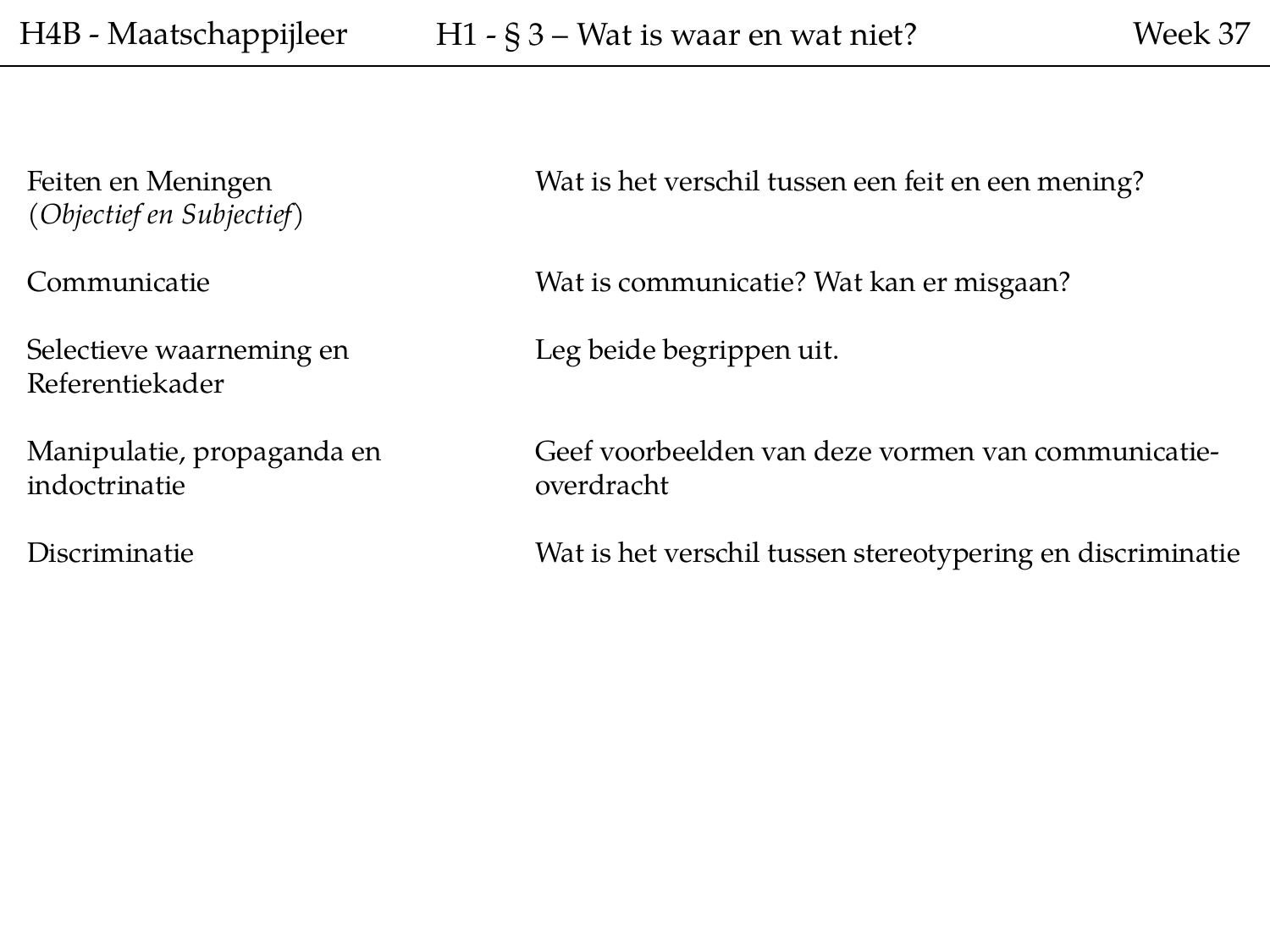

H4B - Maatschappijleer
Week 37
H1 - § 3 – Wat is waar en wat niet?
Feiten en Meningen			Wat is het verschil tussen een feit en een mening?
(Objectief en Subjectief)

Communicatie			Wat is communicatie? Wat kan er misgaan?

Selectieve waarneming en		Leg beide begrippen uit.
Referentiekader

Manipulatie, propaganda en		Geef voorbeelden van deze vormen van communicatie-
indoctrinatie			overdracht

Discriminatie			Wat is het verschil tussen stereotypering en discriminatie